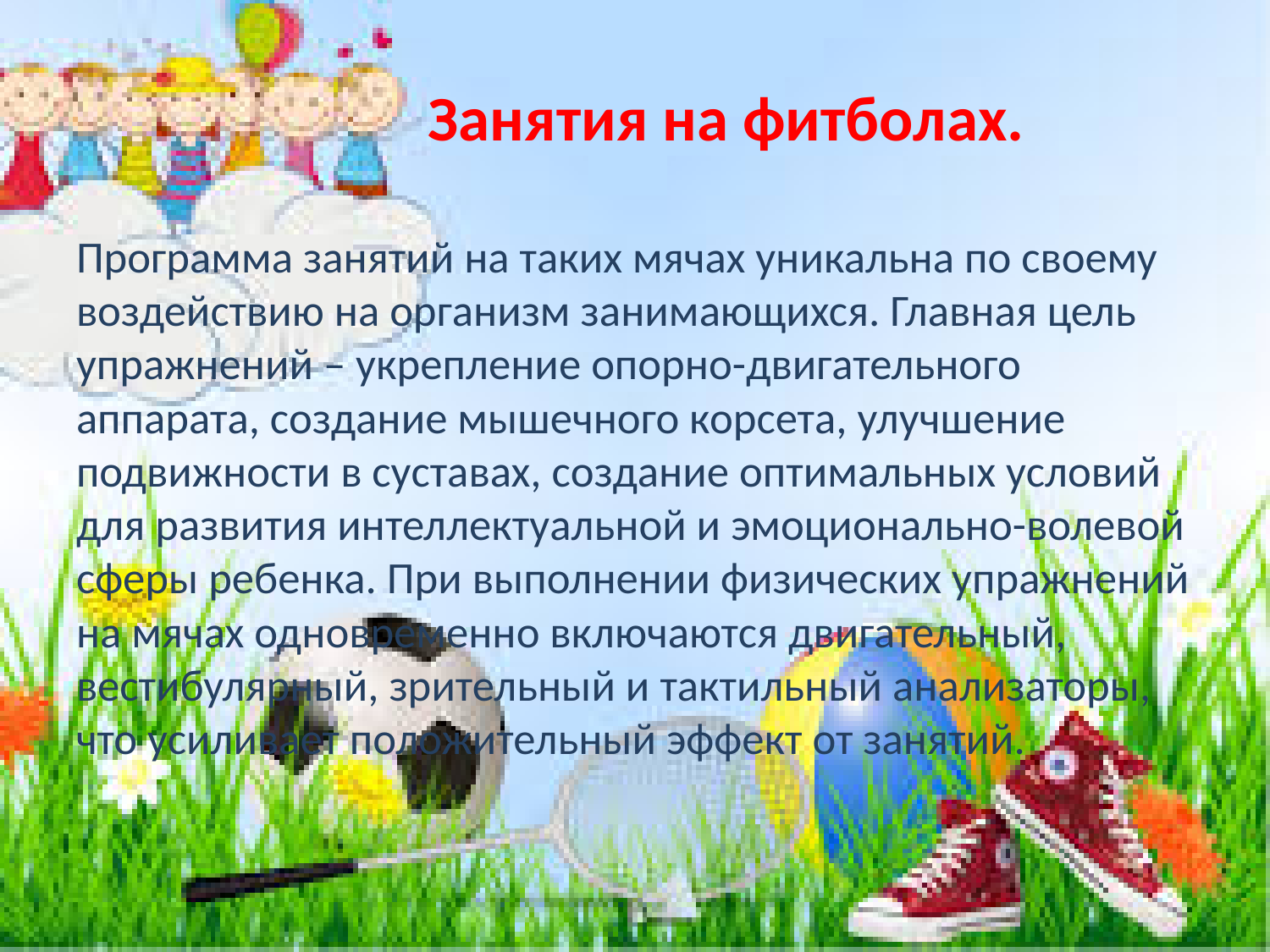

# Занятия на фитболах.
Программа занятий на таких мячах уникальна по своему воздействию на организм занимающихся. Главная цель упражнений – укрепление опорно-двигательного аппарата, создание мышечного корсета, улучшение подвижности в суставах, создание оптимальных условий для развития интеллектуальной и эмоционально-волевой сферы ребенка. При выполнении физических упражнений на мячах одновременно включаются двигательный, вестибулярный, зрительный и тактильный анализаторы, что усиливает положительный эффект от занятий.